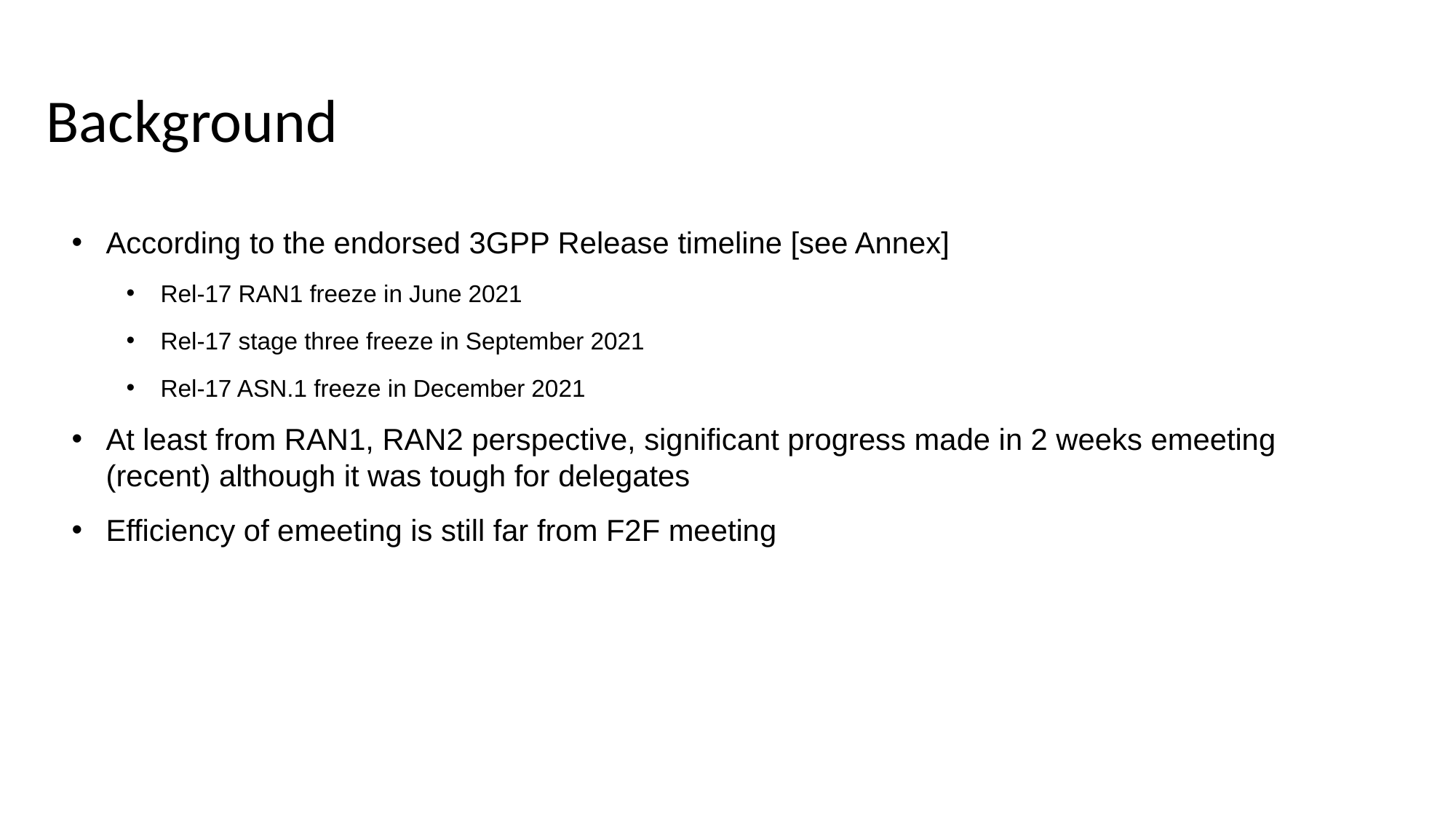

# Background
According to the endorsed 3GPP Release timeline [see Annex]
Rel-17 RAN1 freeze in June 2021
Rel-17 stage three freeze in September 2021
Rel-17 ASN.1 freeze in December 2021
At least from RAN1, RAN2 perspective, significant progress made in 2 weeks emeeting (recent) although it was tough for delegates
Efficiency of emeeting is still far from F2F meeting